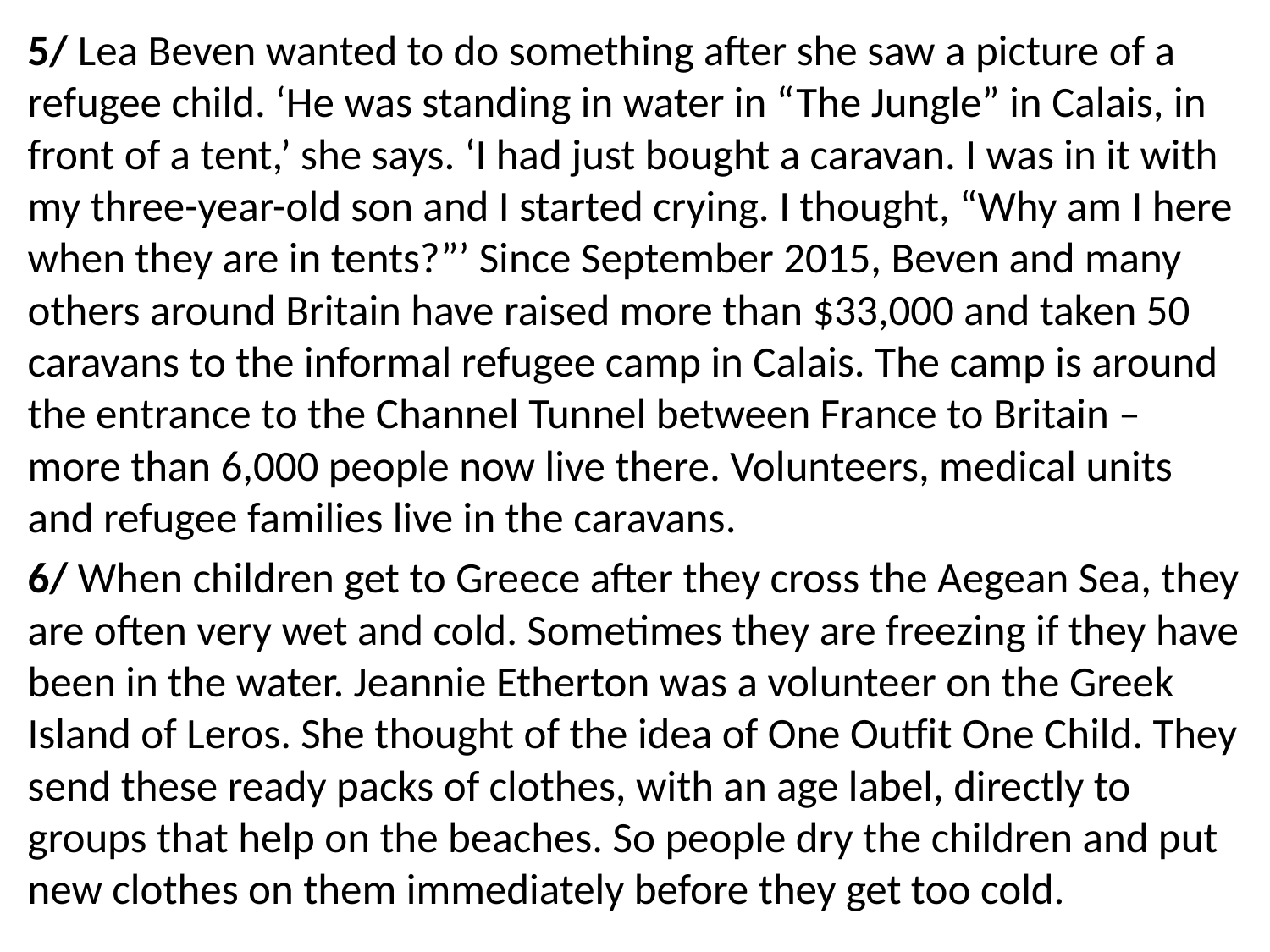

5/ Lea Beven wanted to do something after she saw a picture of a refugee child. ‘He was standing in water in “The Jungle” in Calais, in front of a tent,’ she says. ‘I had just bought a caravan. I was in it with my three-year-old son and I started crying. I thought, “Why am I here when they are in tents?”’ Since September 2015, Beven and many others around Britain have raised more than $33,000 and taken 50 caravans to the informal refugee camp in Calais. The camp is around the entrance to the Channel Tunnel between France to Britain – more than 6,000 people now live there. Volunteers, medical units and refugee families live in the caravans.
6/ When children get to Greece after they cross the Aegean Sea, they are often very wet and cold. Sometimes they are freezing if they have been in the water. Jeannie Etherton was a volunteer on the Greek Island of Leros. She thought of the idea of One Outfit One Child. They send these ready packs of clothes, with an age label, directly to groups that help on the beaches. So people dry the children and put new clothes on them immediately before they get too cold.